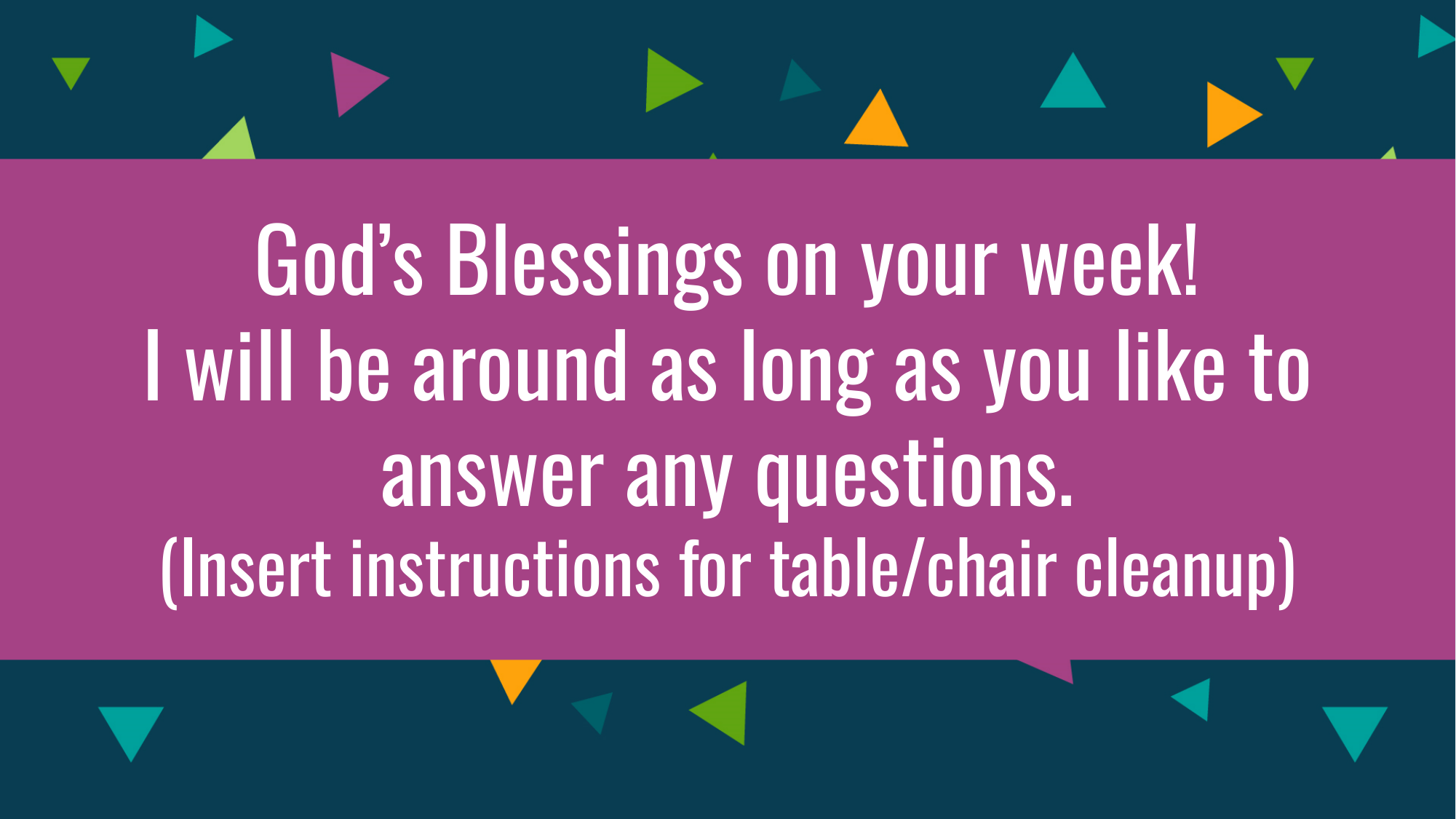

God’s Blessings on your week!
I will be around as long as you like to answer any questions.
(Insert instructions for table/chair cleanup)